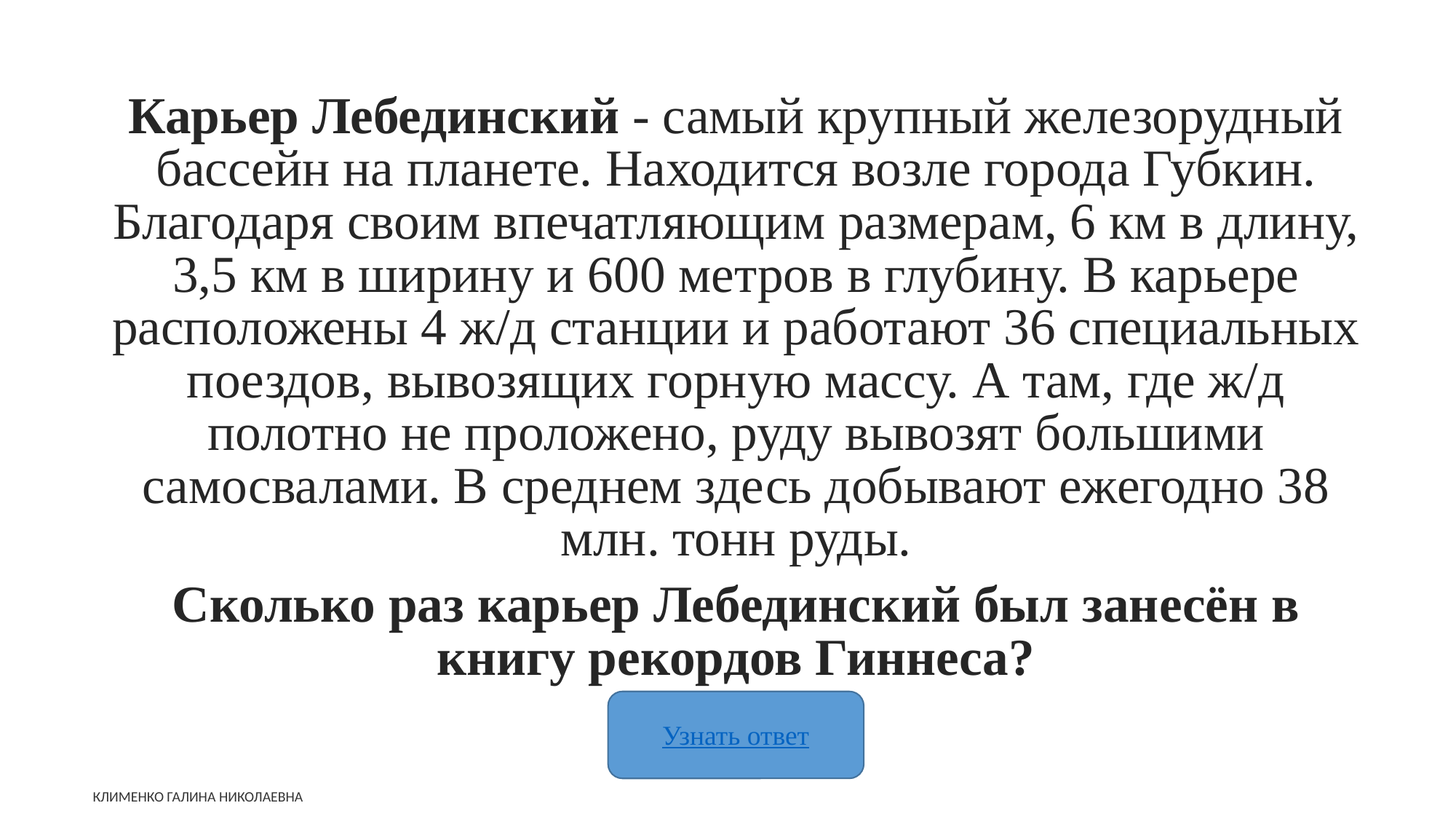

Карьер Лебединский - самый крупный железорудный бассейн на планете. Находится возле города Губкин. Благодаря своим впечатляющим размерам, 6 км в длину, 3,5 км в ширину и 600 метров в глубину. В карьере расположены 4 ж/д станции и работают 36 специальных поездов, вывозящих горную массу. А там, где ж/д полотно не проложено, руду вывозят большими самосвалами. В среднем здесь добывают ежегодно 38 млн. тонн руды.
Сколько раз карьер Лебединский был занесён в книгу рекордов Гиннеса?

Узнать ответ
Клименко Галина Николаевна